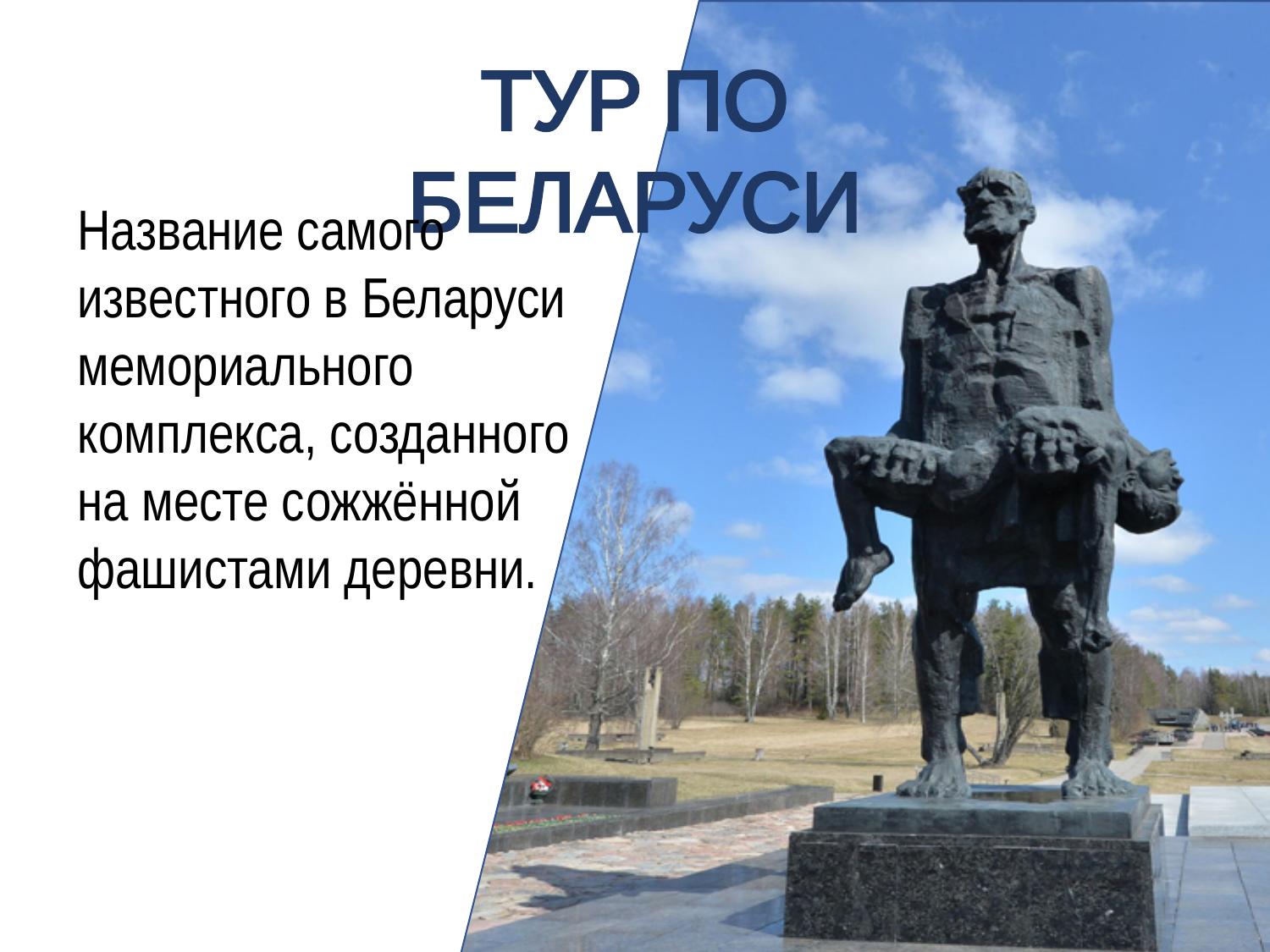

ТУР ПО БЕЛАРУСИ
Название самого известного в Беларуси мемориального комплекса, созданного на месте сожжённой фашистами деревни.